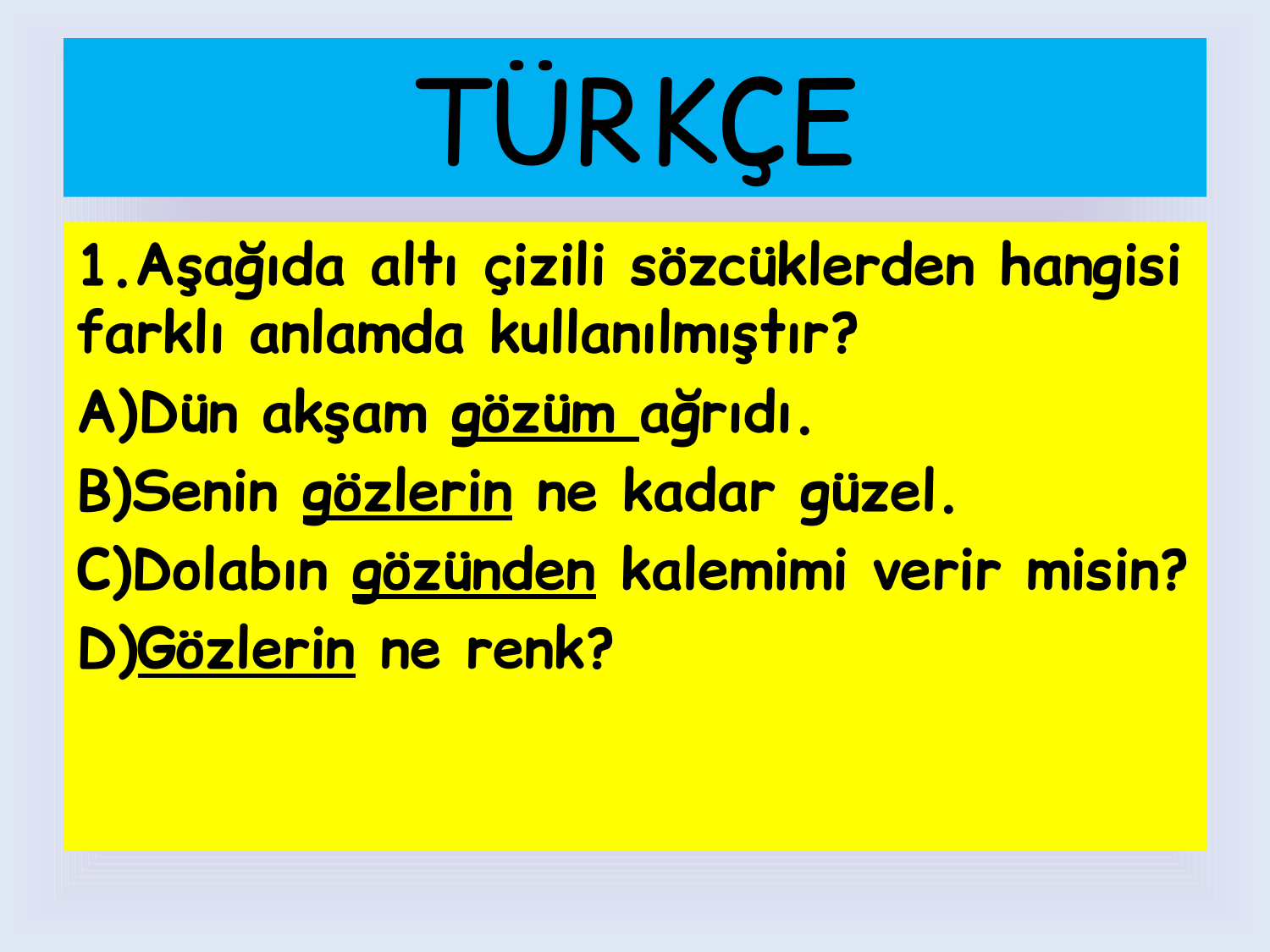

# TÜRKÇE
1.Aşağıda altı çizili sözcüklerden hangisi farklı anlamda kullanılmıştır?
A)Dün akşam gözüm ağrıdı.
B)Senin gözlerin ne kadar güzel.
C)Dolabın gözünden kalemimi verir misin?
D)Gözlerin ne renk?